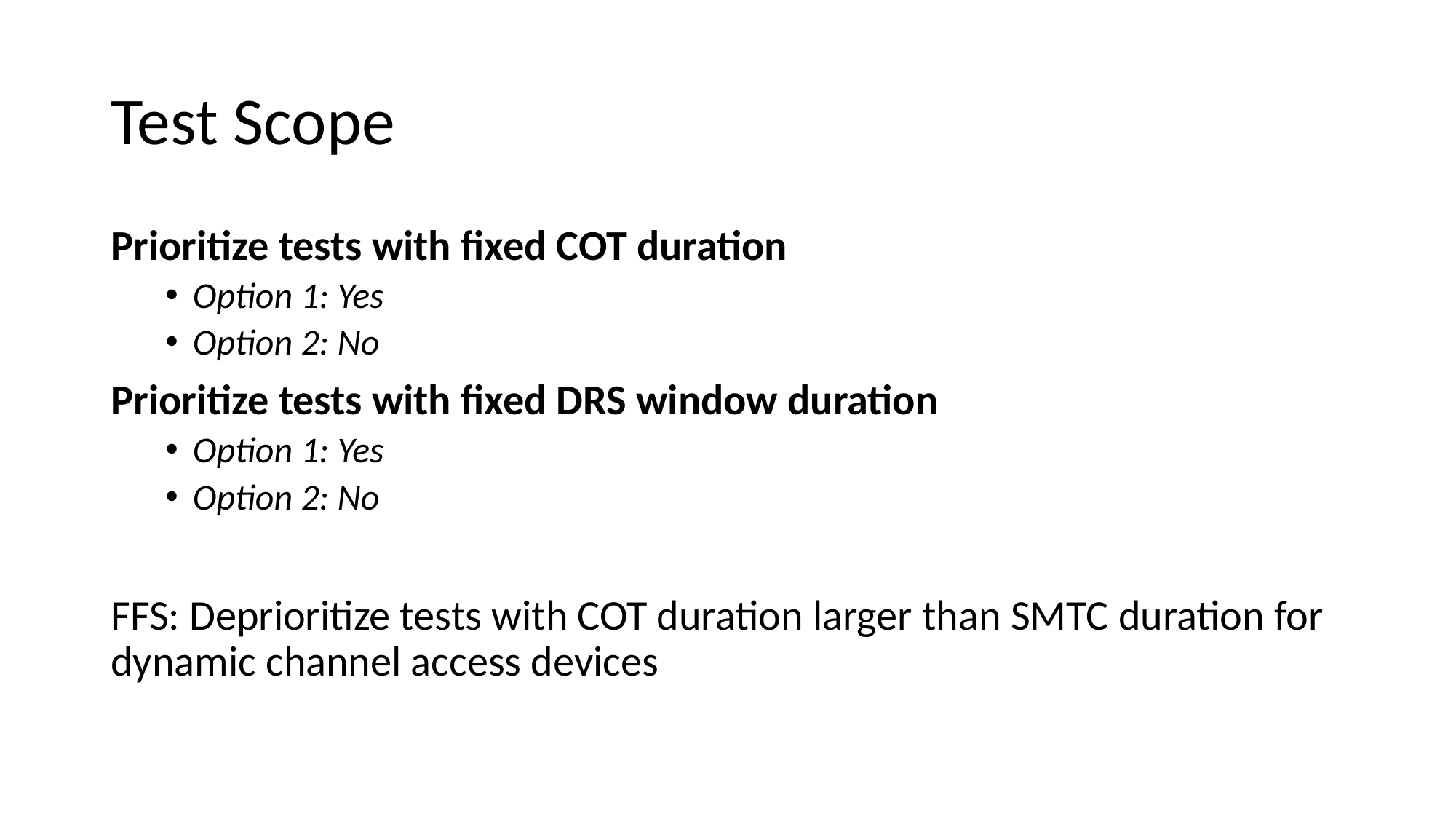

# Test Scope
Prioritize tests with fixed COT duration
Option 1: Yes
Option 2: No
Prioritize tests with fixed DRS window duration
Option 1: Yes
Option 2: No

FFS: Deprioritize tests with COT duration larger than SMTC duration for dynamic channel access devices